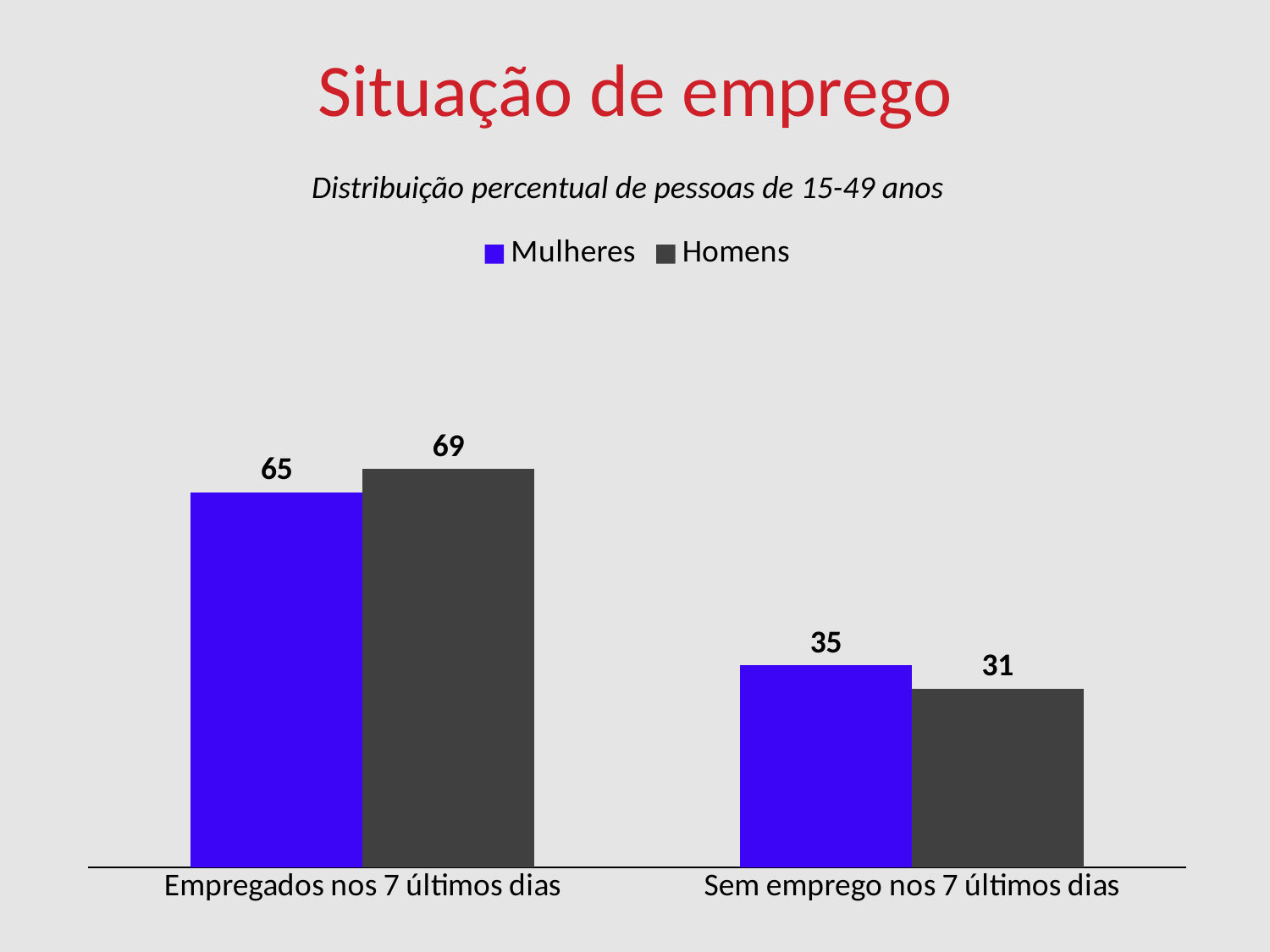

# Situação de emprego
Distribuição percentual de pessoas de 15-49 anos

### Chart

| Category | Mulheres | Homens |
|---|---|---|
| Empregados nos 7 últimos dias | 65.0 | 69.0 |
| Sem emprego nos 7 últimos dias | 35.0 | 31.0 |